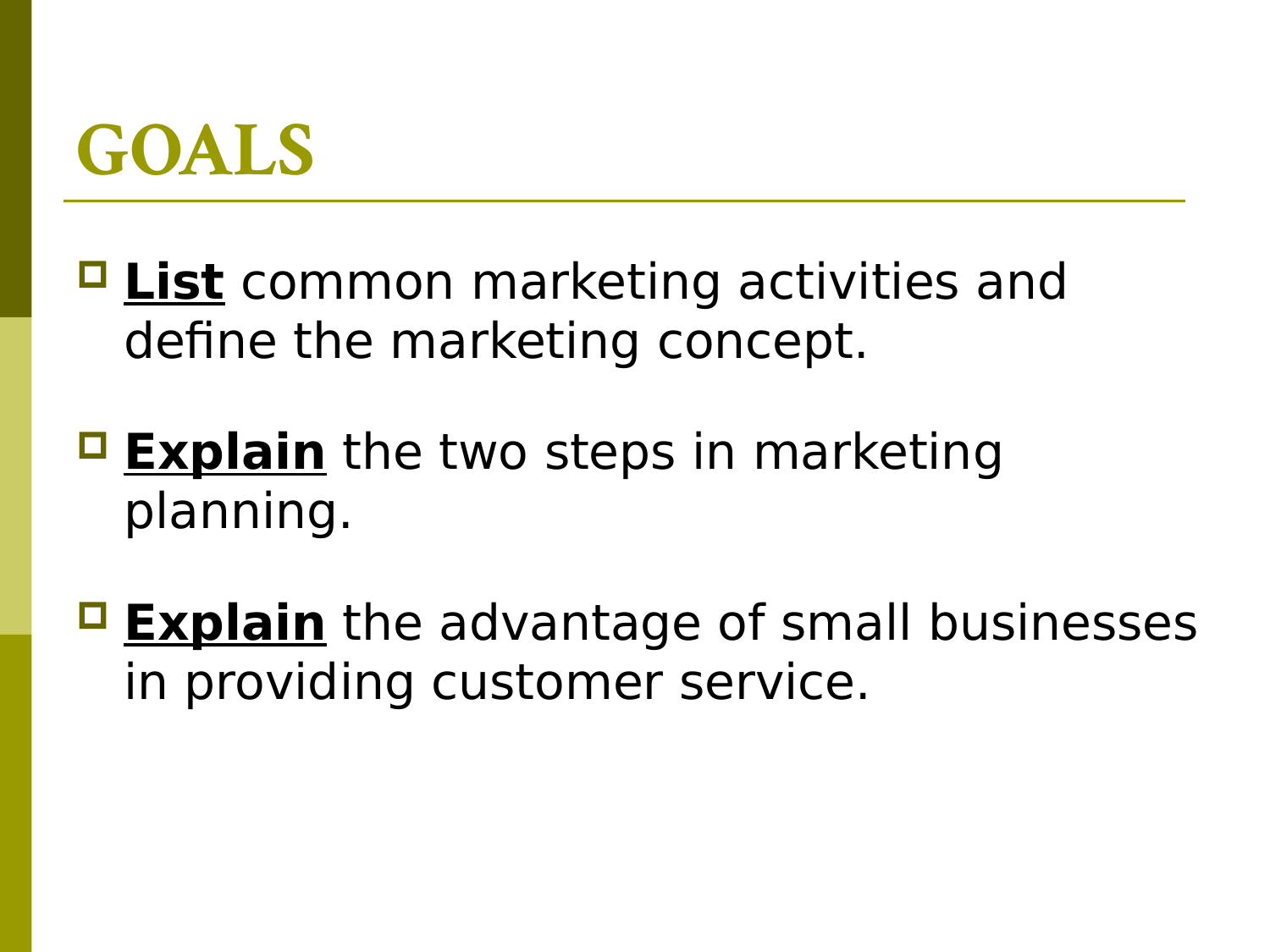

# GOALS
List common marketing activities and define the marketing concept.
Explain the two steps in marketing planning.
Explain the advantage of small businesses in providing customer service.